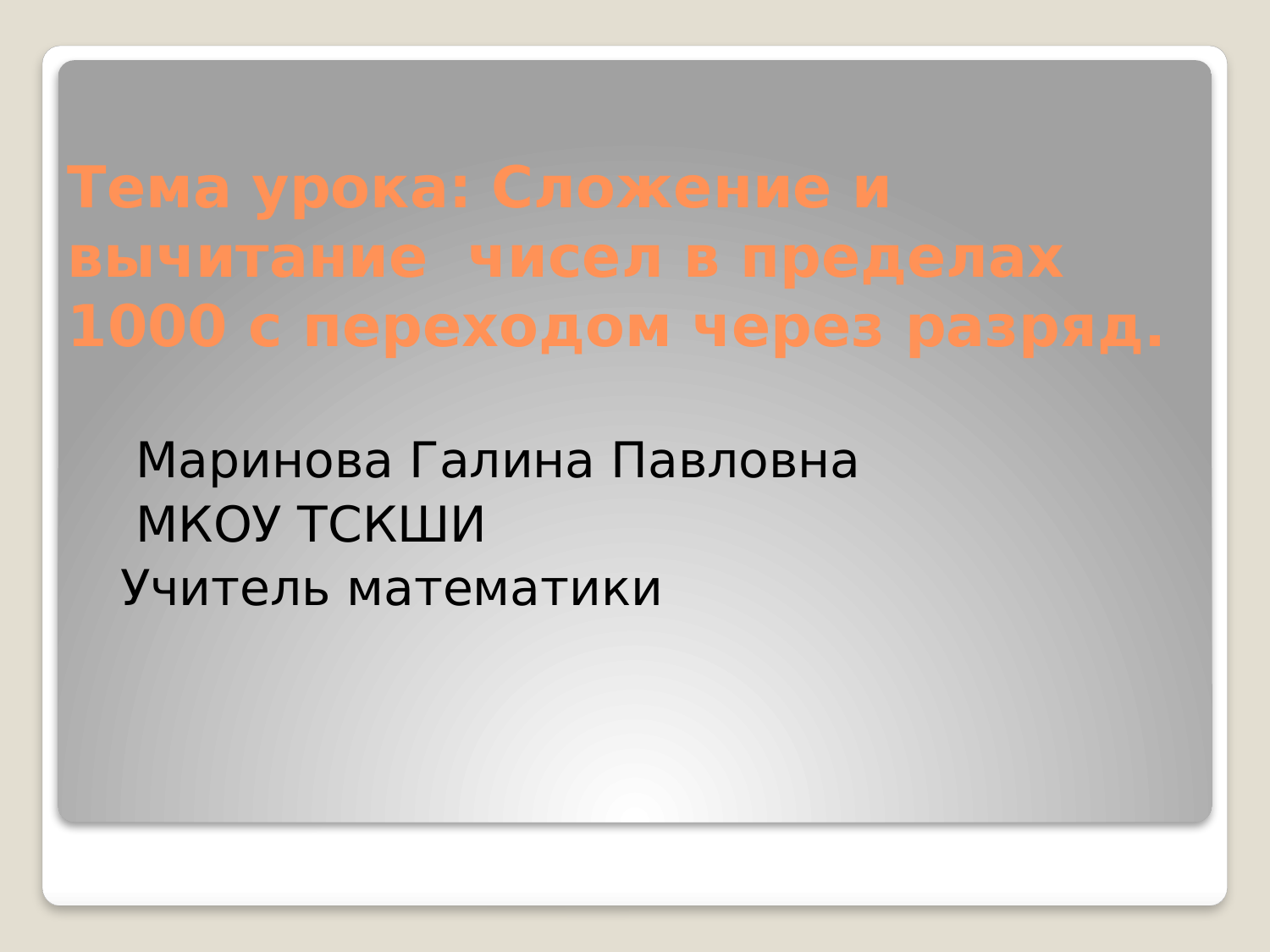

# Тема урока: Сложение и вычитание  чисел в пределах 1000 с переходом через разряд.
 Маринова Галина Павловна
 МКОУ ТСКШИ
Учитель математики